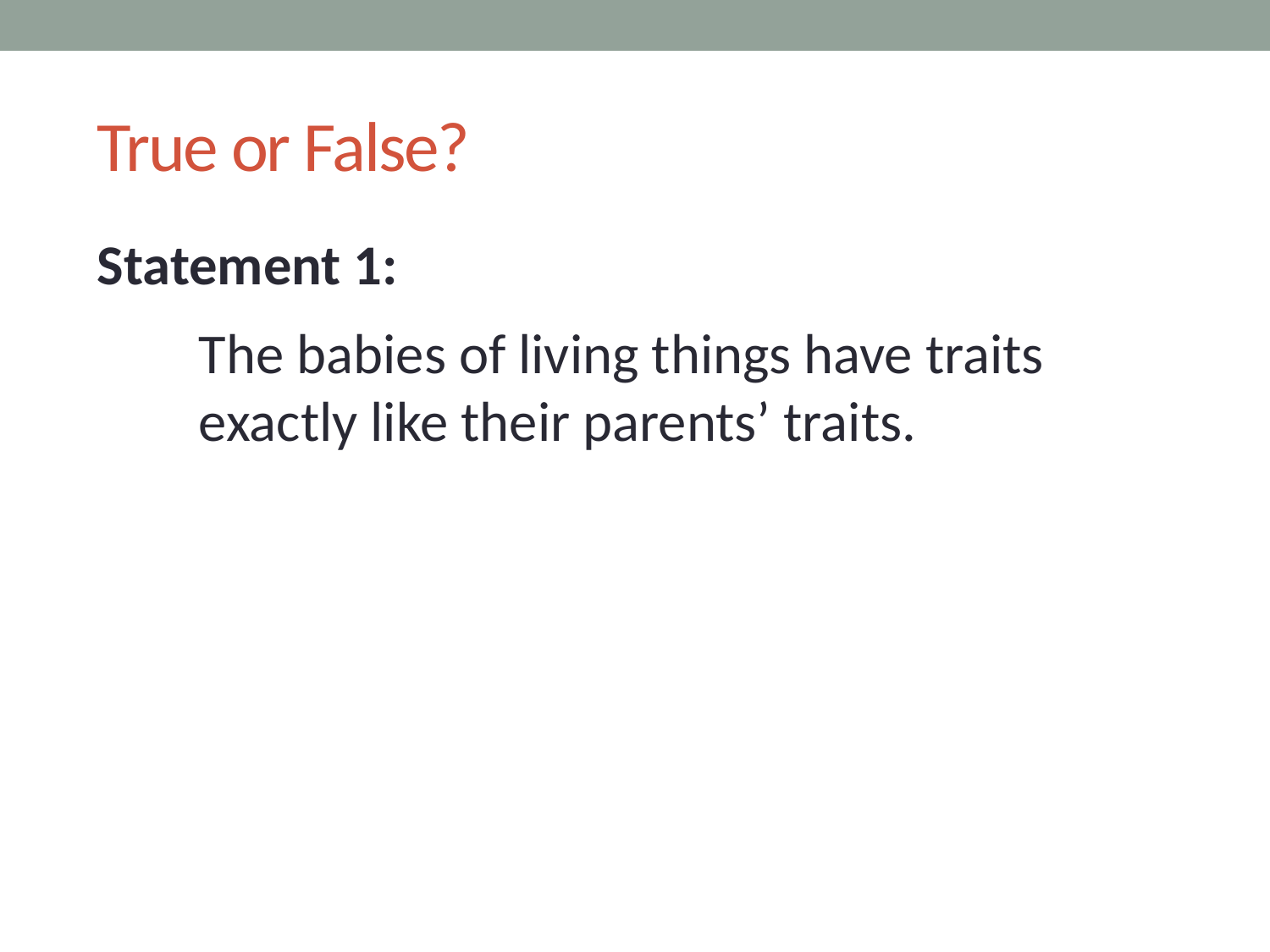

# True or False?
Statement 1:
The babies of living things have traits exactly like their parents’ traits.